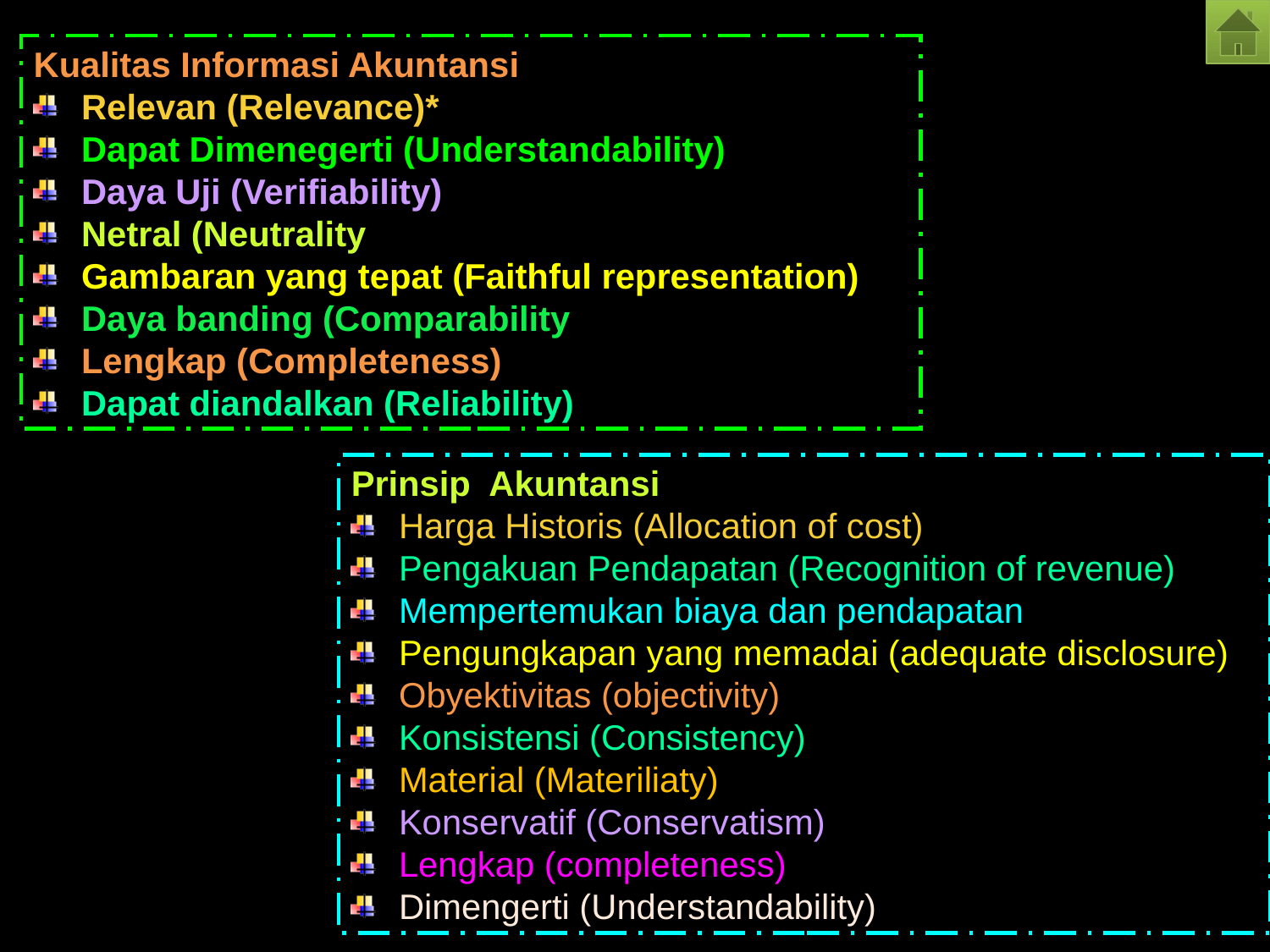

Kualitas Informasi Akuntansi
Relevan (Relevance)*
Dapat Dimenegerti (Understandability)
Daya Uji (Verifiability)
Netral (Neutrality
Gambaran yang tepat (Faithful representation)
Daya banding (Comparability
Lengkap (Completeness)
Dapat diandalkan (Reliability)
Prinsip  Akuntansi
Harga Historis (Allocation of cost)
Pengakuan Pendapatan (Recognition of revenue)
Mempertemukan biaya dan pendapatan
Pengungkapan yang memadai (adequate disclosure)
Obyektivitas (objectivity)
Konsistensi (Consistency)
Material (Materiliaty)
Konservatif (Conservatism)
Lengkap (completeness)
Dimengerti (Understandability)